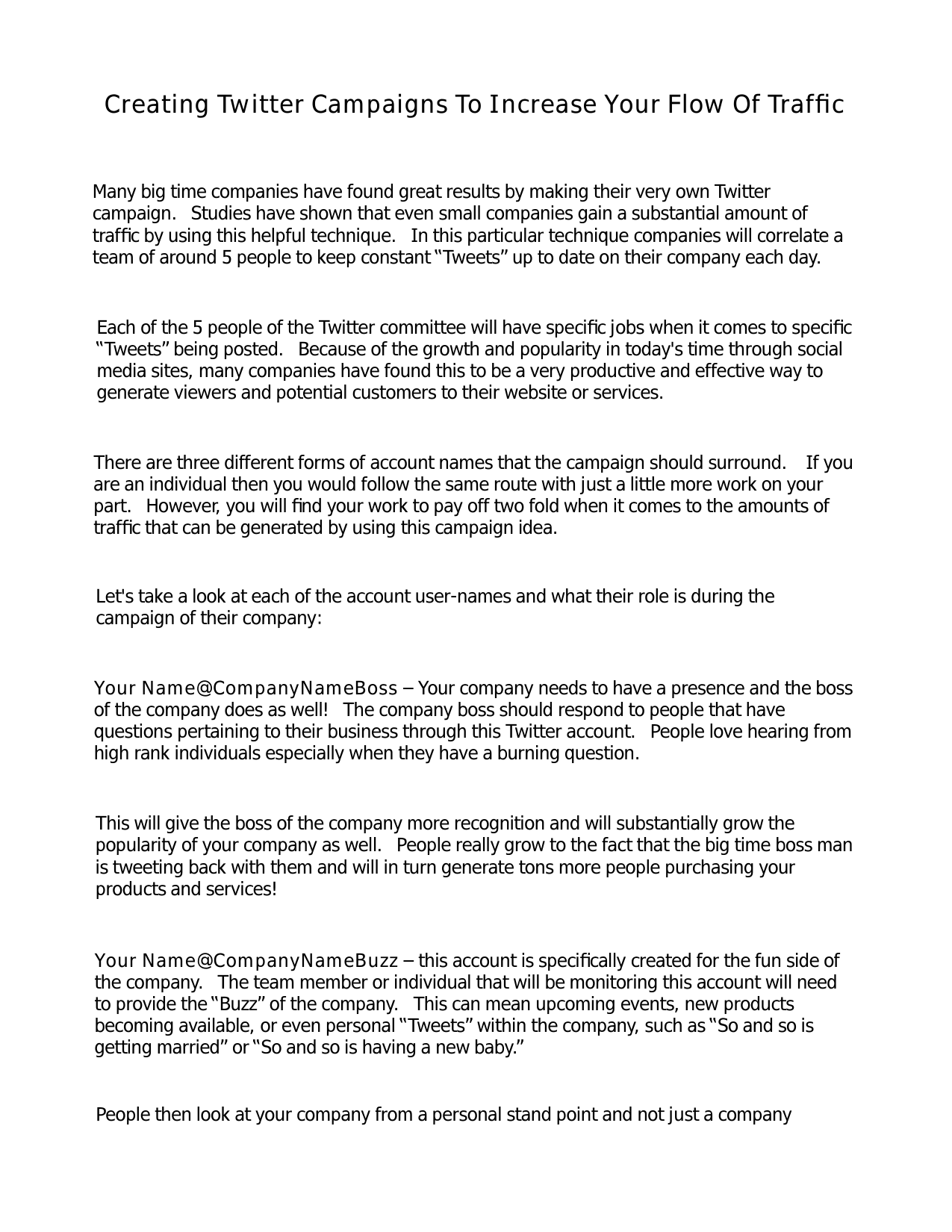

Creating Twitter Campaigns To Increase Your Flow Of Traffic
Many big time companies have found great results by making their very own Twitter
campaign.   Studies have shown that even small companies gain a substantial amount of
traffic by using this helpful technique.   In this particular technique companies will correlate a
team of around 5 people to keep constant “Tweets” up to date on their company each day.
Each of the 5 people of the Twitter committee will have specific jobs when it comes to specific
“Tweets” being posted.   Because of the growth and popularity in today's time through social
media sites, many companies have found this to be a very productive and effective way to
generate viewers and potential customers to their website or services.
There are three different forms of account names that the campaign should surround.    If you
are an individual then you would follow the same route with just a little more work on your
part.   However, you will find your work to pay off two fold when it comes to the amounts of
traffic that can be generated by using this campaign idea.
Let's take a look at each of the account user-names and what their role is during the
campaign of their company:
Your Name@CompanyNameBoss – Your company needs to have a presence and the boss
of the company does as well!   The company boss should respond to people that have
questions pertaining to their business through this Twitter account.   People love hearing from
high rank individuals especially when they have a burning question.
This will give the boss of the company more recognition and will substantially grow the
popularity of your company as well.   People really grow to the fact that the big time boss man
is tweeting back with them and will in turn generate tons more people purchasing your
products and services!
Your Name@CompanyNameBuzz – this account is specifically created for the fun side of
the company.   The team member or individual that will be monitoring this account will need
to provide the “Buzz” of the company.   This can mean upcoming events, new products
becoming available, or even personal “Tweets” within the company, such as “So and so is
getting married” or “So and so is having a new baby.”
People then look at your company from a personal stand point and not just a company